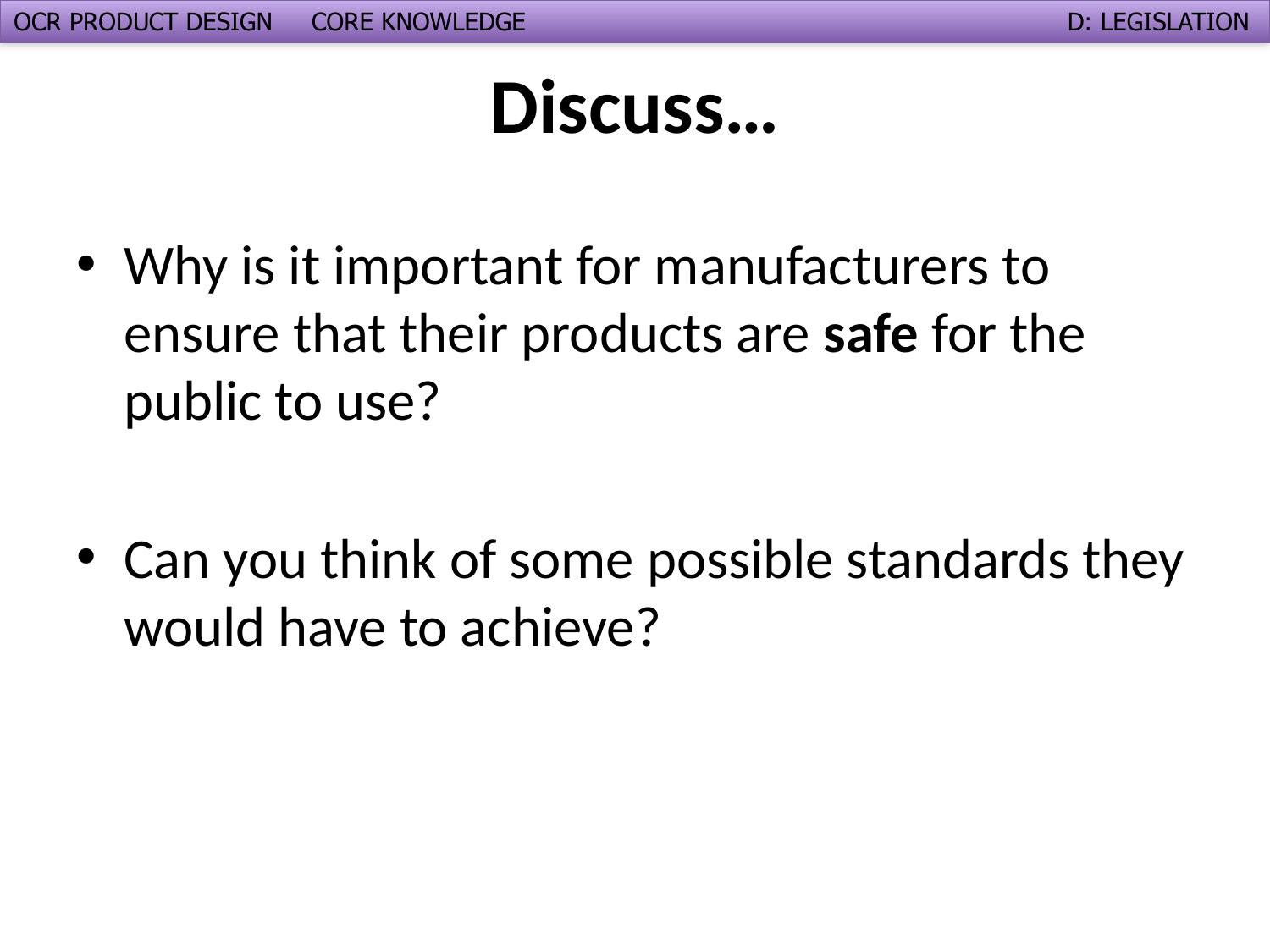

# Discuss…
Why is it important for manufacturers to ensure that their products are safe for the public to use?

Can you think of some possible standards they would have to achieve?